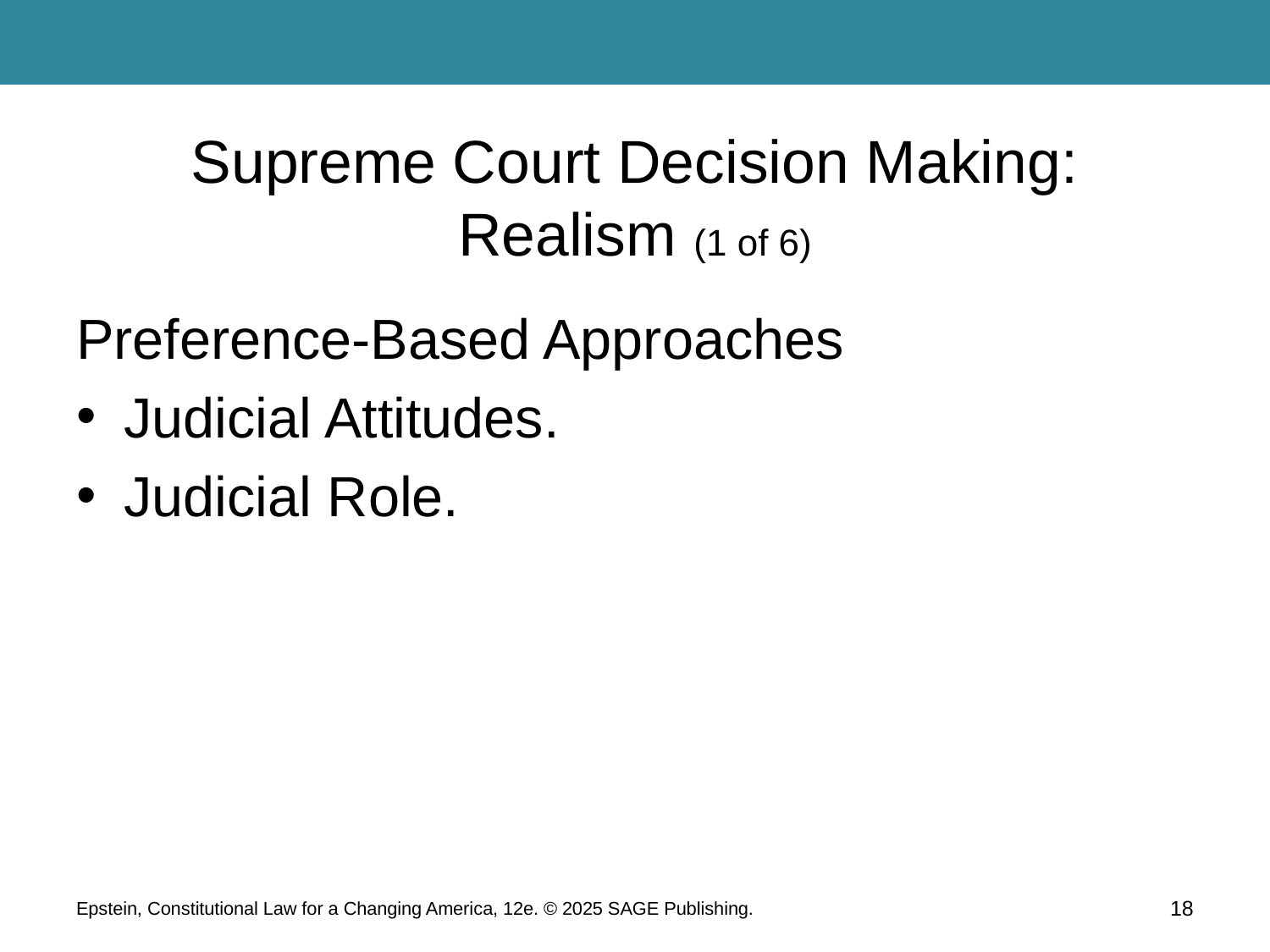

# Supreme Court Decision Making: Realism (1 of 6)
Preference-Based Approaches
Judicial Attitudes.
Judicial Role.

Epstein, Constitutional Law for a Changing America, 12e. © 2025 SAGE Publishing.
18